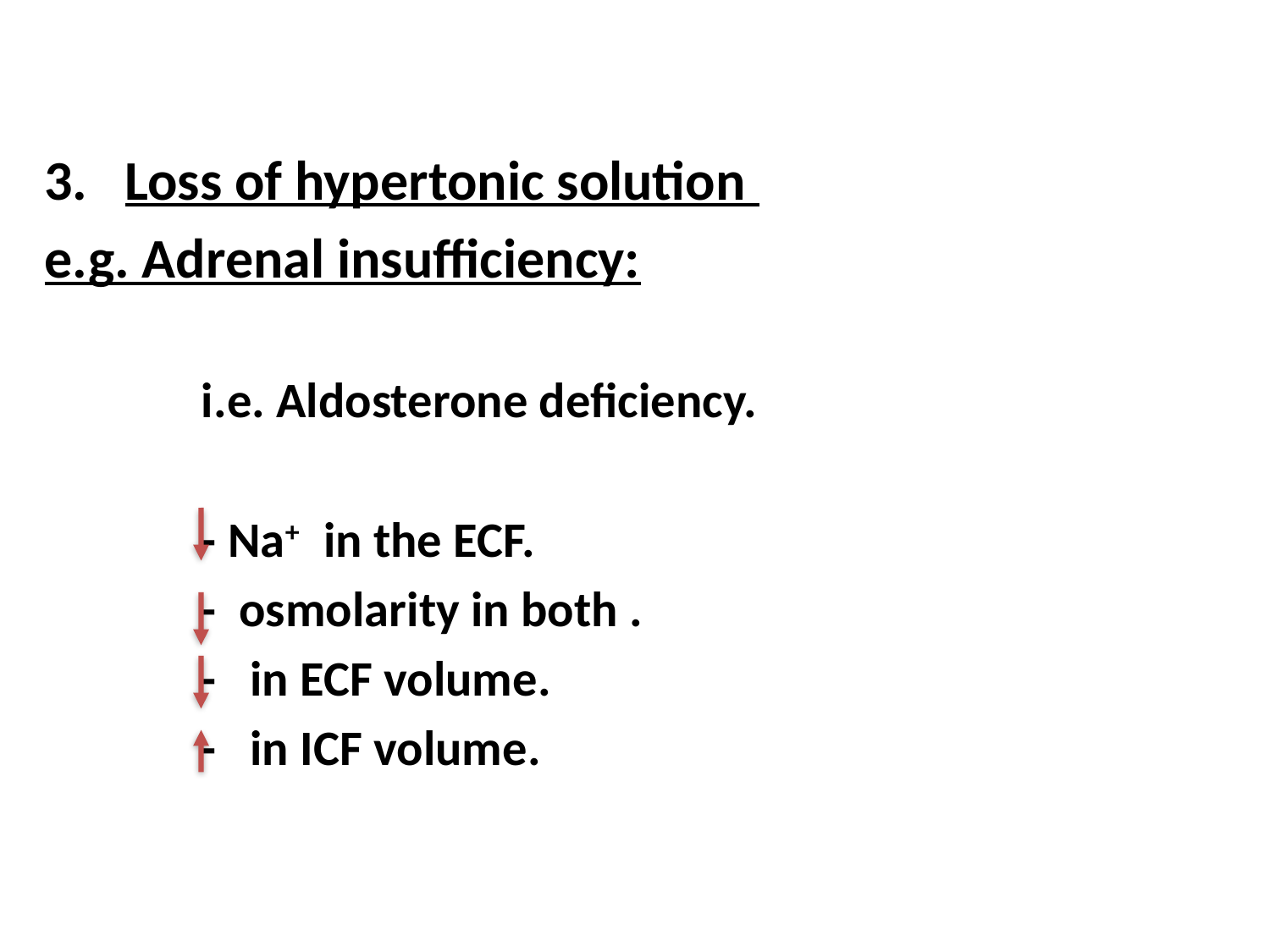

Loss of hypertonic solution
e.g. Adrenal insufficiency:

              i.e. Aldosterone deficiency.

              - Na+   in the ECF.
              -  osmolarity in both .
              -   in ECF volume.
              -   in ICF volume.